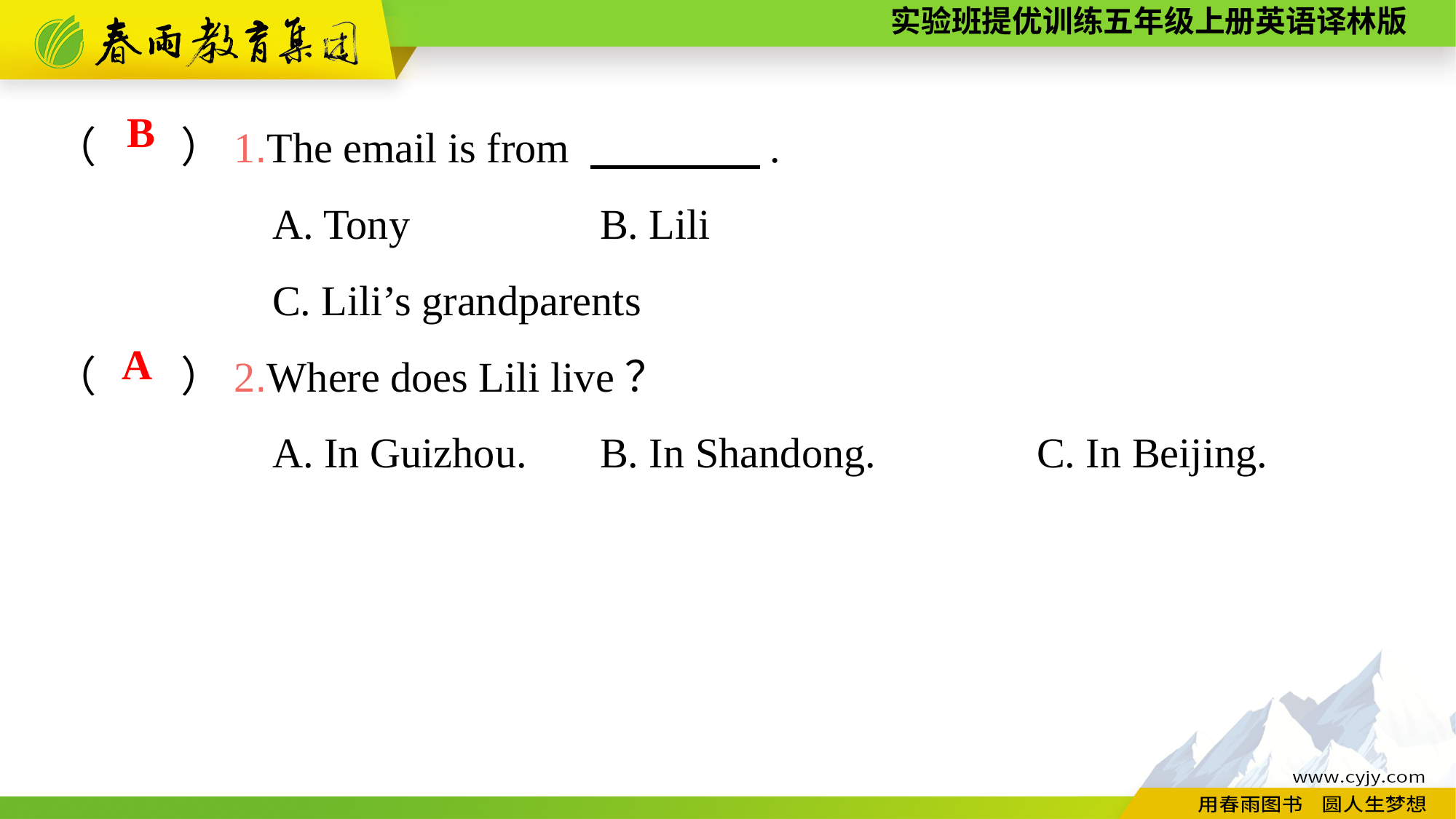

（　　）1.The email is from 　　　　.
		A. Tony		B. Lili
		C. Lili’s grandparents
（　　）2.Where does Lili live？
		A. In Guizhou.	B. In Shandong.		C. In Beijing.
B
A